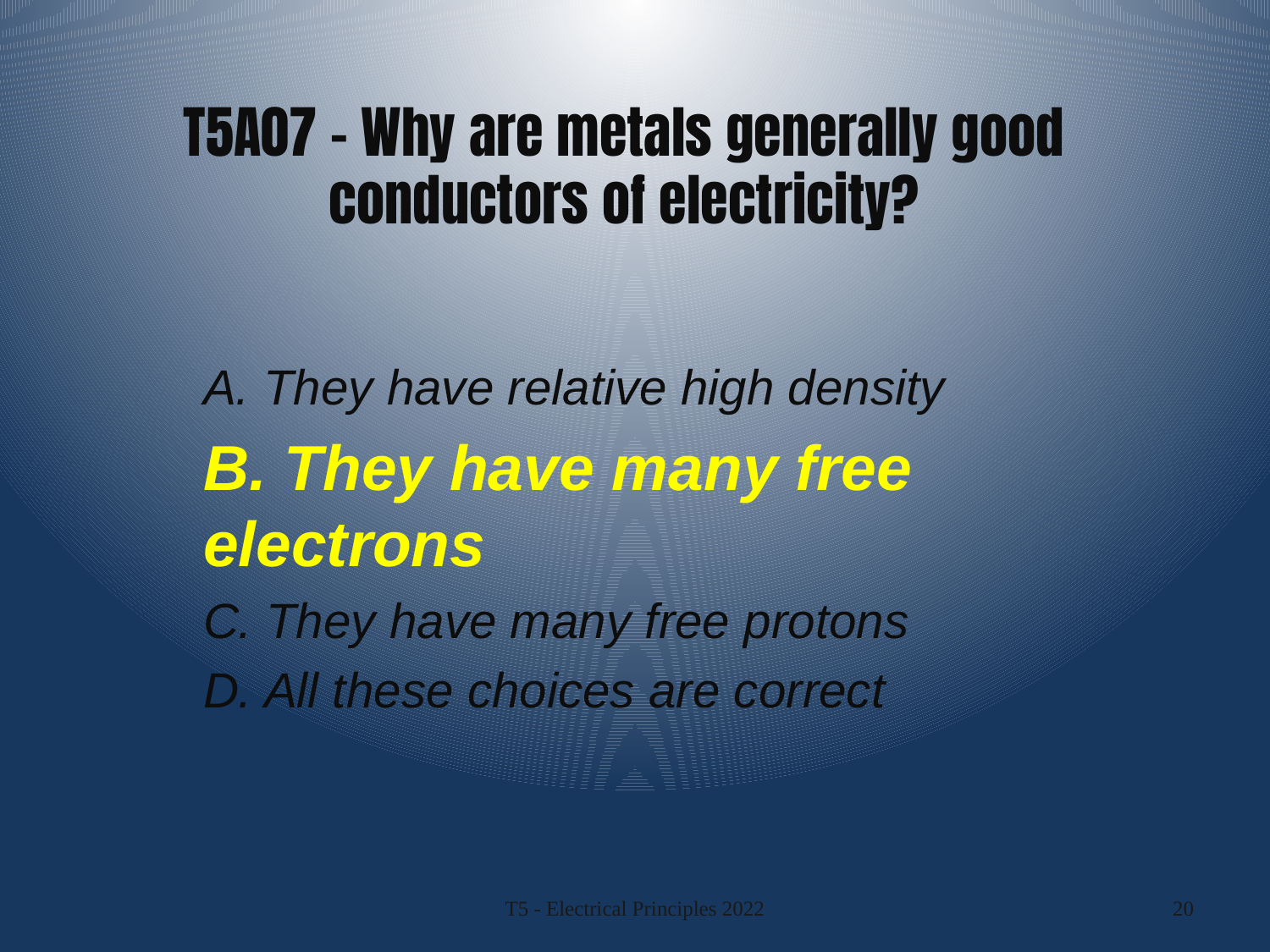

# T5A07 – Why are metals generally good conductors of electricity?
A. They have relative high density
B. They have many free electrons
C. They have many free protons
D. All these choices are correct
T5 - Electrical Principles 2022
20